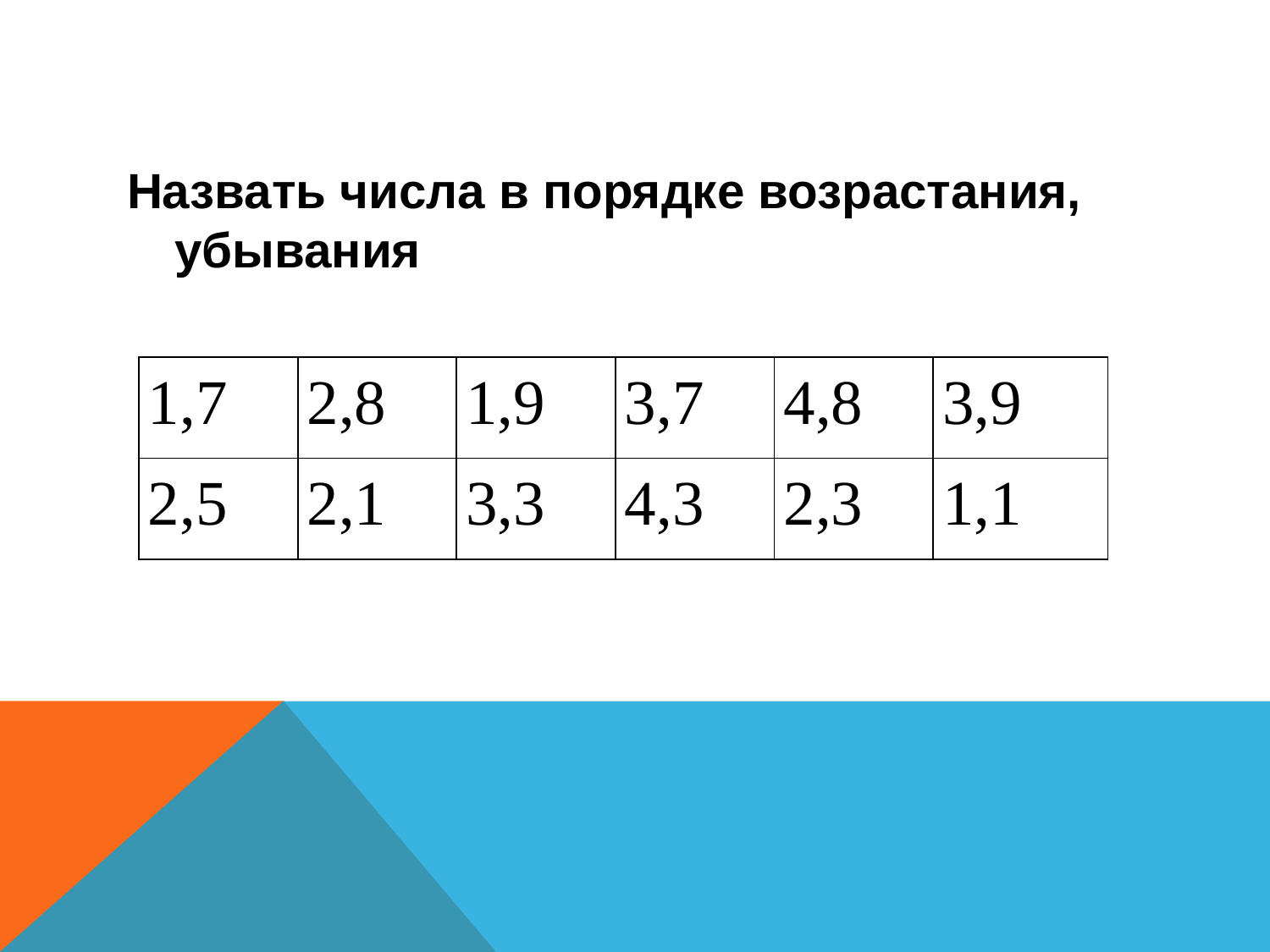

#
Назвать числа в порядке возрастания, убывания
| 1,7 | 2,8 | 1,9 | 3,7 | 4,8 | 3,9 |
| --- | --- | --- | --- | --- | --- |
| 2,5 | 2,1 | 3,3 | 4,3 | 2,3 | 1,1 |